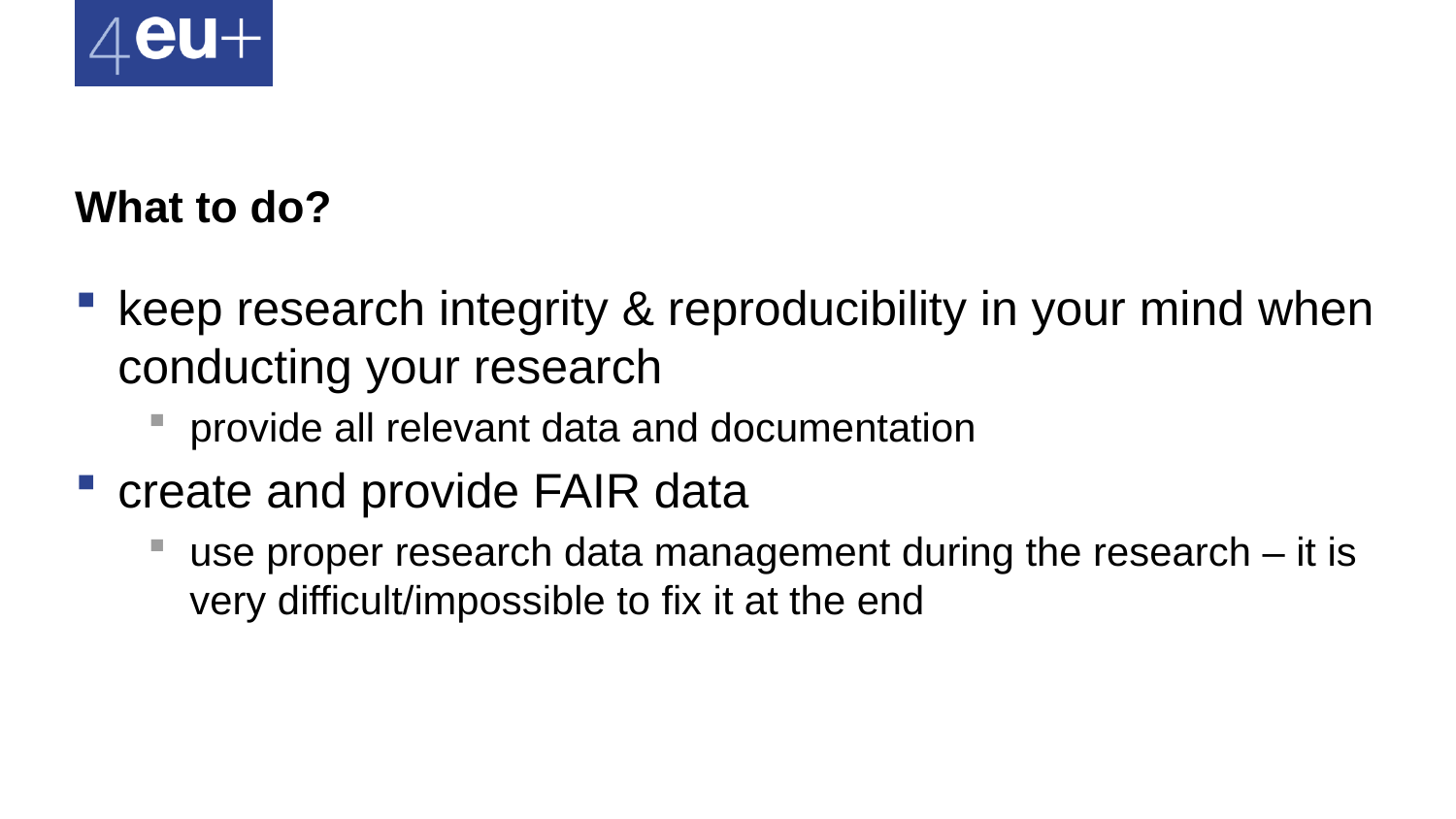

# What to do?
keep research integrity & reproducibility in your mind when conducting your research
provide all relevant data and documentation
create and provide FAIR data
use proper research data management during the research – it is very difficult/impossible to fix it at the end